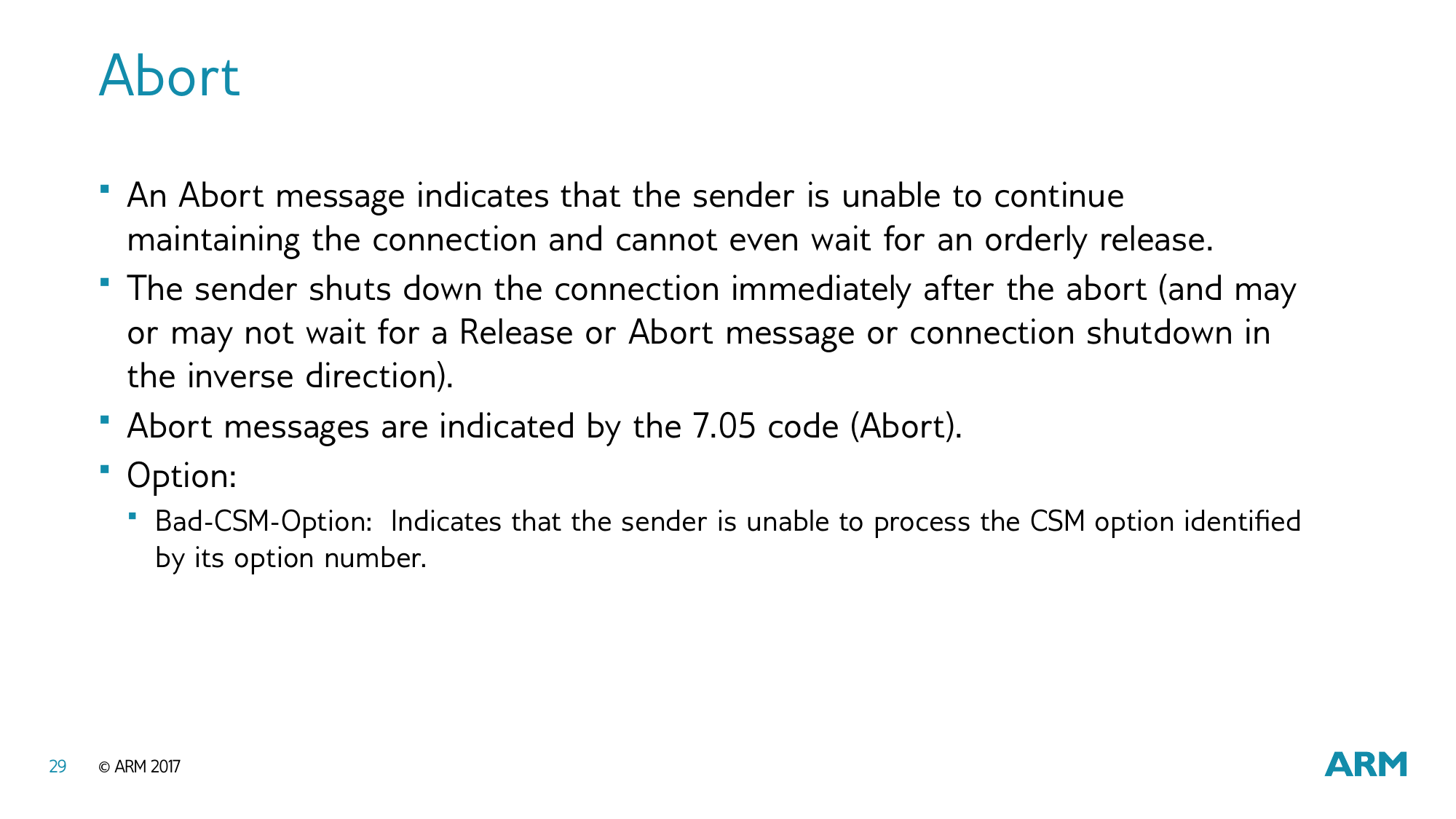

# Abort
An Abort message indicates that the sender is unable to continue maintaining the connection and cannot even wait for an orderly release.
The sender shuts down the connection immediately after the abort (and may or may not wait for a Release or Abort message or connection shutdown in the inverse direction).
Abort messages are indicated by the 7.05 code (Abort).
Option:
Bad-CSM-Option:  Indicates that the sender is unable to process the CSM option identified by its option number.